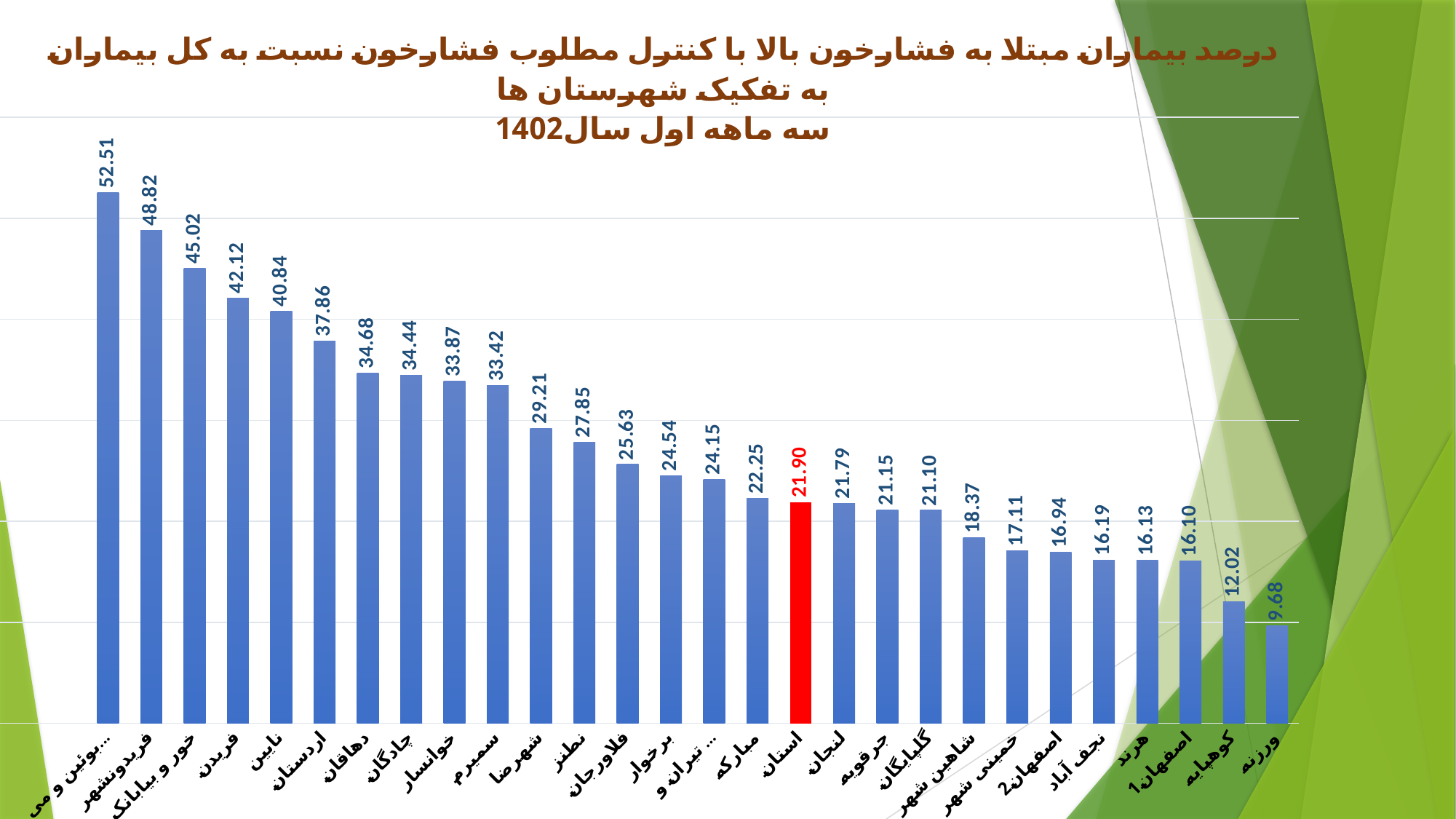

### Chart: درصد بیماران مبتلا به فشارخون بالا با کنترل مطلوب فشارخون نسبت به کل بیماران به تفکیک شهرستان ها
سه ماهه اول سال1402

| Category | کنترل شده فشارخون به کل بیماران |
|---|---|
| ورزنه | 9.680672268907562 |
| کوهپایه | 12.017864393016646 |
| اصفهان1 | 16.096919983275928 |
| هرند | 16.13452532992763 |
| نجف آباد | 16.187650658260708 |
| اصفهان2 | 16.93617021276596 |
| خمینی شهر | 17.107316227461858 |
| شاهین شهر | 18.370895041854478 |
| گلپایگان | 21.097341595042973 |
| جرقویه | 21.15146512587701 |
| لنجان | 21.787880109942847 |
| استان | 21.89896681132338 |
| مبارکه | 22.25124673474234 |
| تیران و کرون | 24.150610383879982 |
| برخوار | 24.53594648073118 |
| فلاورجان | 25.63284831572653 |
| نطنز | 27.847334410339258 |
| شهرضا | 29.207188983116783 |
| سمیرم | 33.42276734380989 |
| خوانسار | 33.86646356943387 |
| چادگان | 34.43654266958425 |
| دهاقان | 34.68074150360454 |
| اردستان | 37.85615277991683 |
| نایین | 40.83804456268707 |
| فریدن | 42.11807668898357 |
| خور و بیابانک | 45.020604395604394 |
| فریدونشهر | 48.82220070990642 |
| بوئین و میاندشت | 52.51414204902577 |